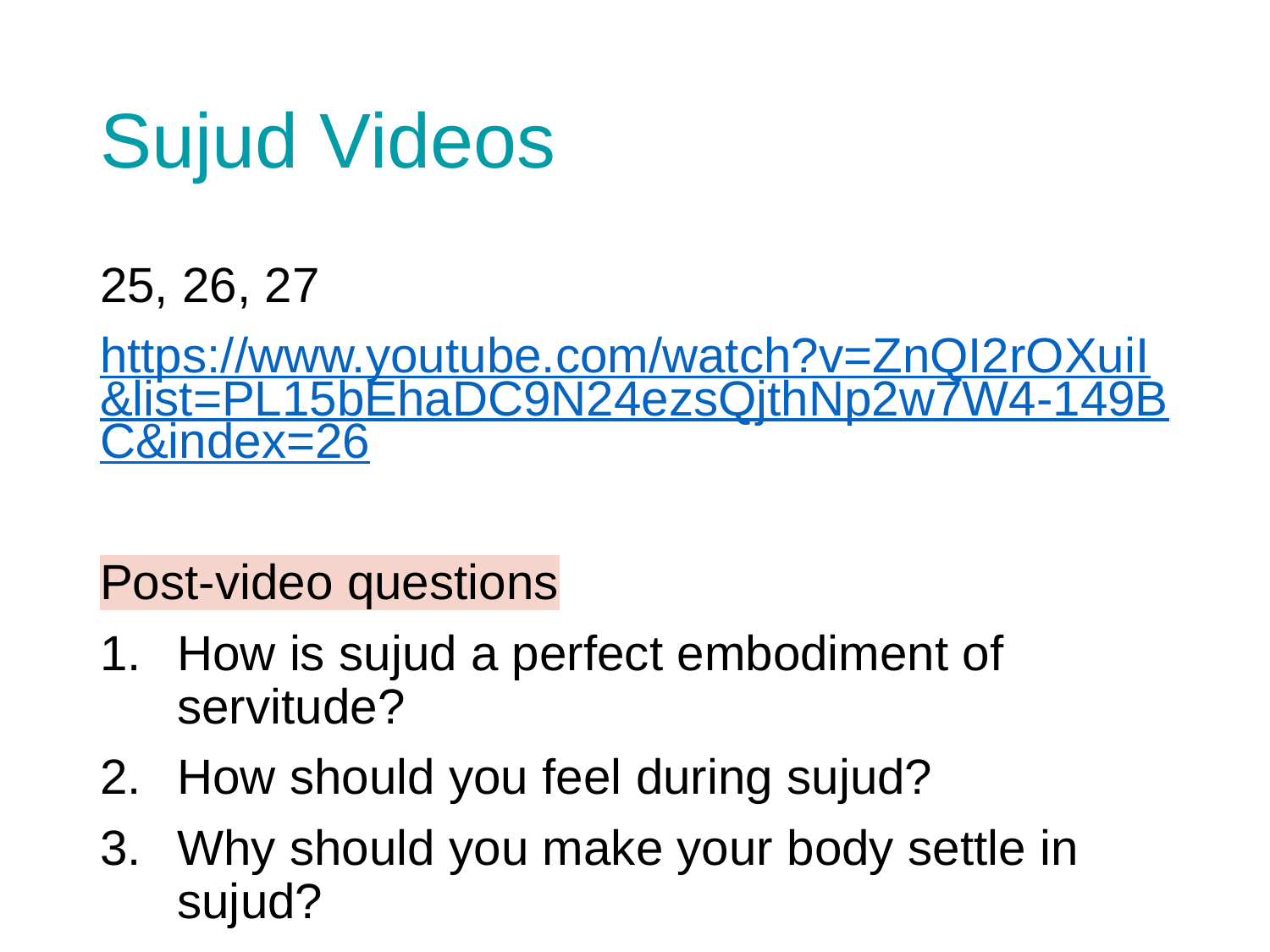

# Sujud Videos
25, 26, 27
https://www.youtube.com/watch?v=ZnQI2rOXuiI&list=PL15bEhaDC9N24ezsQjthNp2w7W4-149BC&index=26

Post-video questions
How is sujud a perfect embodiment of servitude?
How should you feel during sujud?
Why should you make your body settle in sujud?